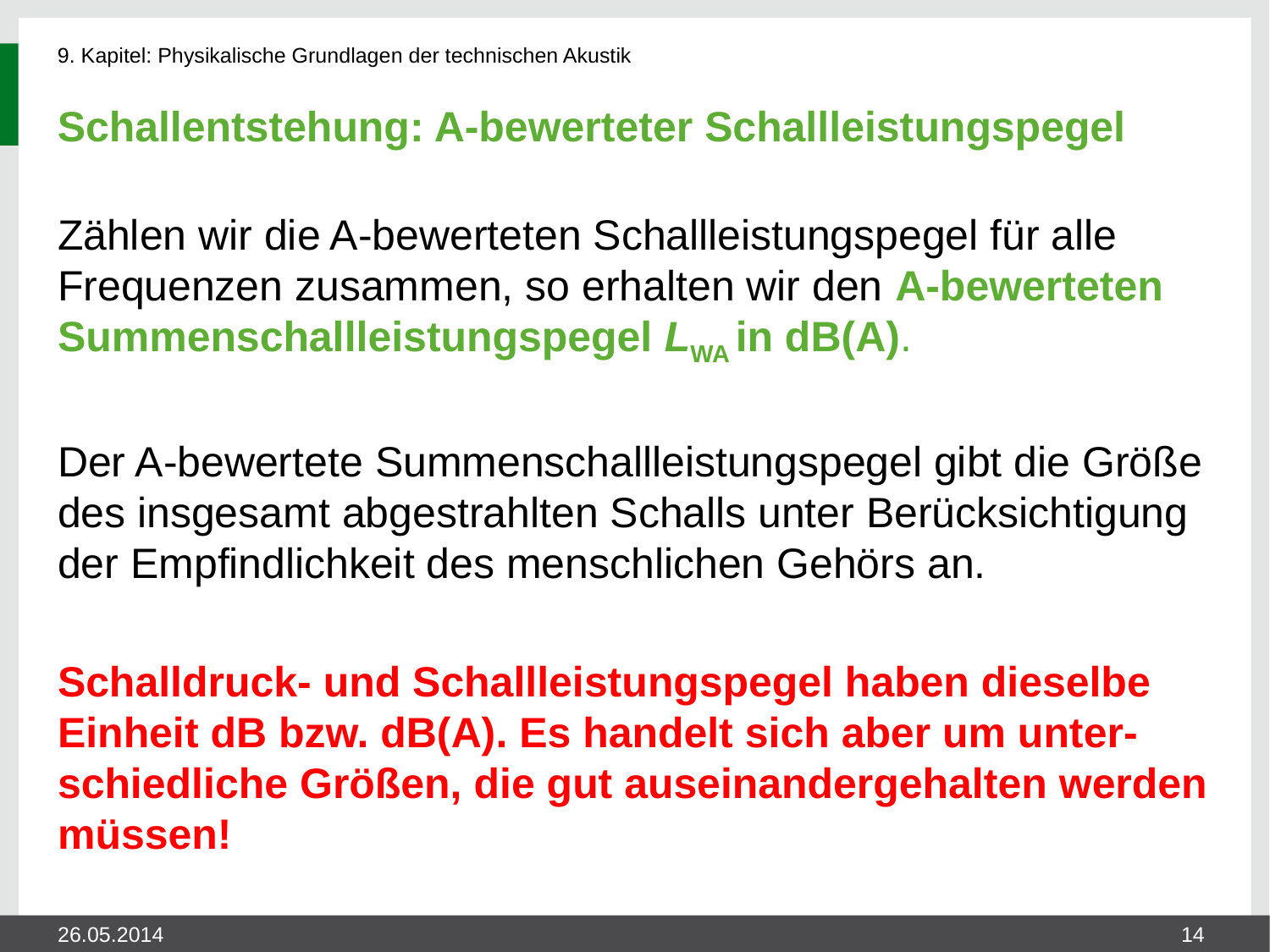

# Schallentstehung: A-bewerteter Schallleistungspegel
Zählen wir die A-bewerteten Schallleistungspegel für alle Frequenzen zusammen, so erhalten wir den A-bewerteten Summenschallleistungspegel LWA in dB(A).

Der A-bewertete Summenschallleistungspegel gibt die Größe des insgesamt abgestrahlten Schalls unter Berücksichtigung der Empfindlichkeit des menschlichen Gehörs an.

Schalldruck- und Schallleistungspegel haben dieselbe Einheit dB bzw. dB(A). Es handelt sich aber um unter-schiedliche Größen, die gut auseinandergehalten werden müssen!
26.05.2014
14